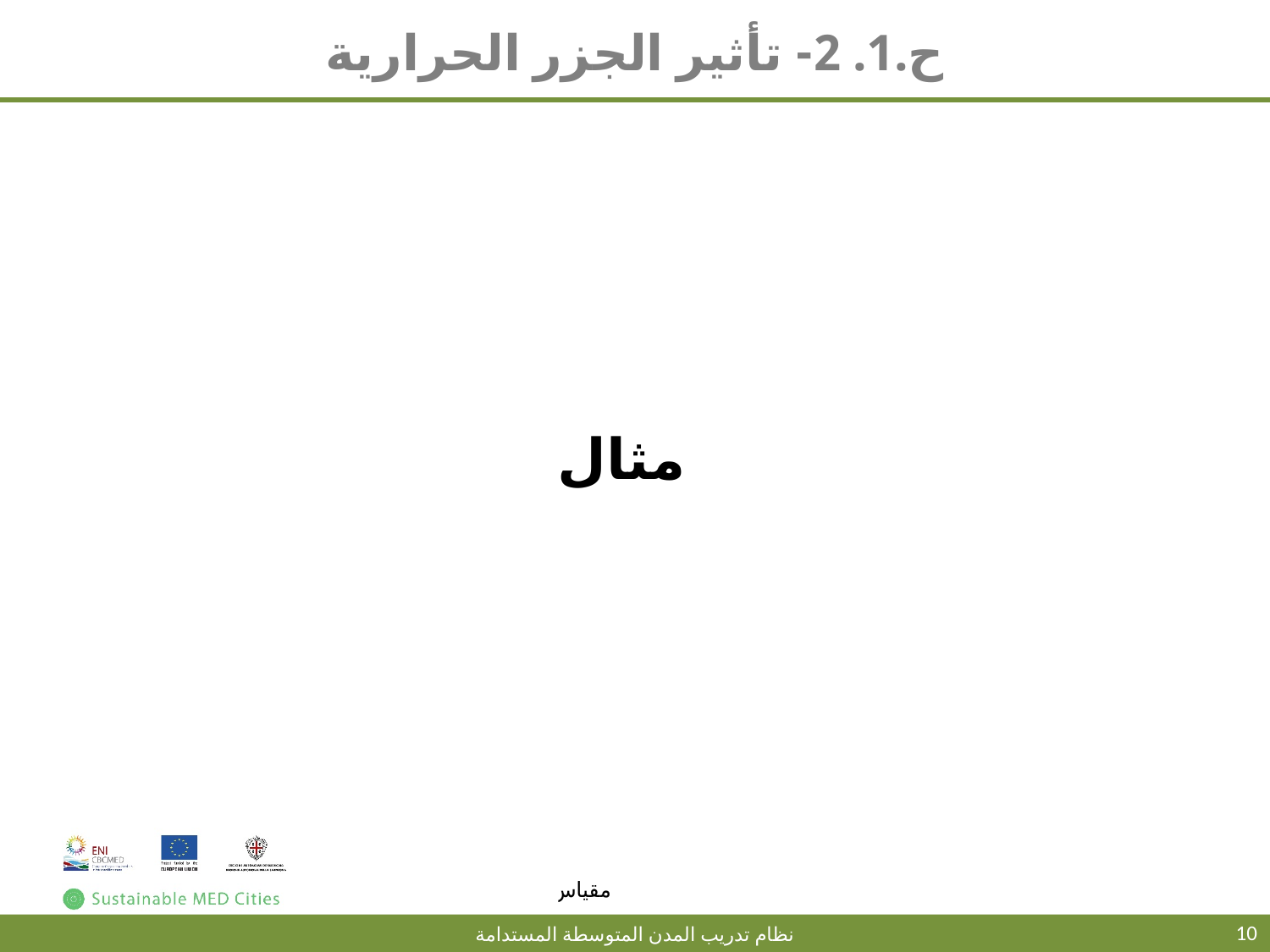

# ح.1. 2- تأثير الجزر الحرارية

مثال

10